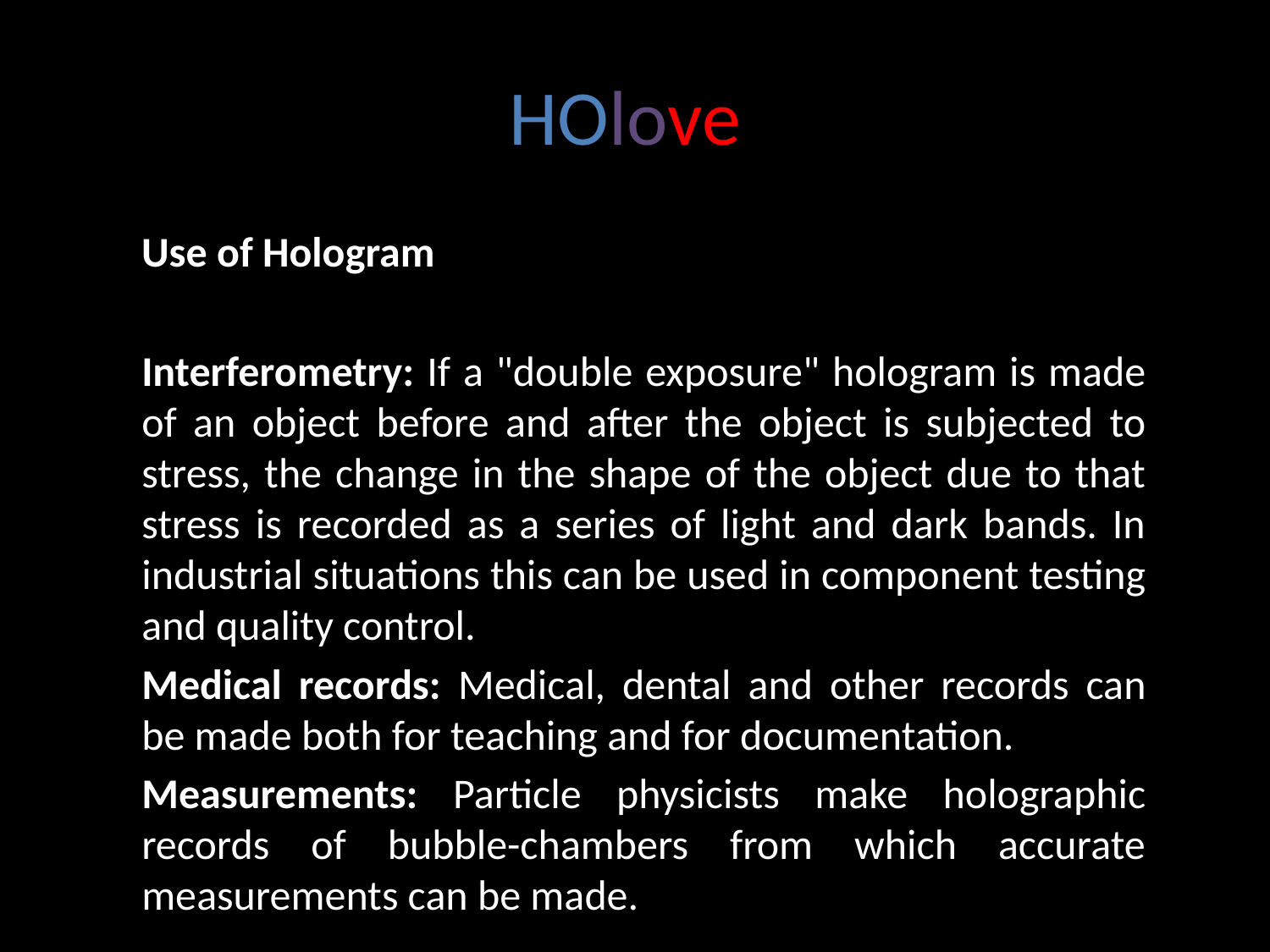

# HOlove
Use of Hologram
Interferometry: If a "double exposure" hologram is made of an object before and after the object is subjected to stress, the change in the shape of the object due to that stress is recorded as a series of light and dark bands. In industrial situations this can be used in component testing and quality control.
Medical records: Medical, dental and other records can be made both for teaching and for documentation.
Measurements: Particle physicists make holographic records of bubble-chambers from which accurate measurements can be made.